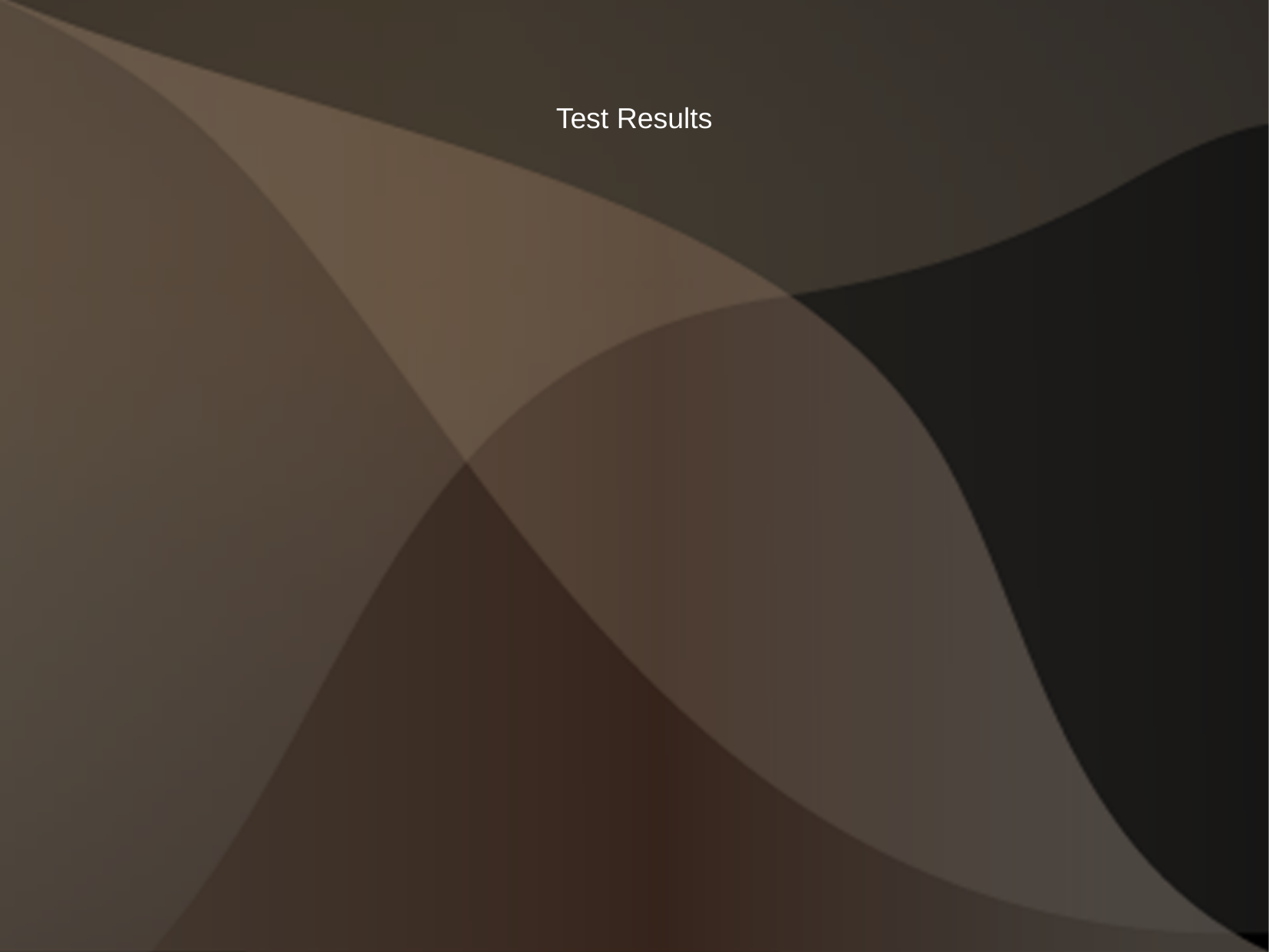

Test Results

| Condition | Power consumption (watts) | Notes |
| --- | --- | --- |
|  | PC | ThinClient |
| OFF | 17 | 0.3 |
| MAX BOOT | 51 | 3.5 |
| IDLE | 42 | 3.2 |
| Wordprocessing | 36 | 3.3 |
| Spreadsheets | 36 | 3.3 |
| Web browsing http://news.bbc.co.uk/2/hi/programmes/click\_online/default.stm | 45 | 3.3 |
| Low level music http://grooveshark.com/#/s/Fall+At+Your+Feet/3KIZB0?src=5 | 44 | 3.3 |
| Low level video http://www.joost.com/39w1yk49/#/?video\_info=33p1yw1t | 57 | 3.3 |
|  |  |  |